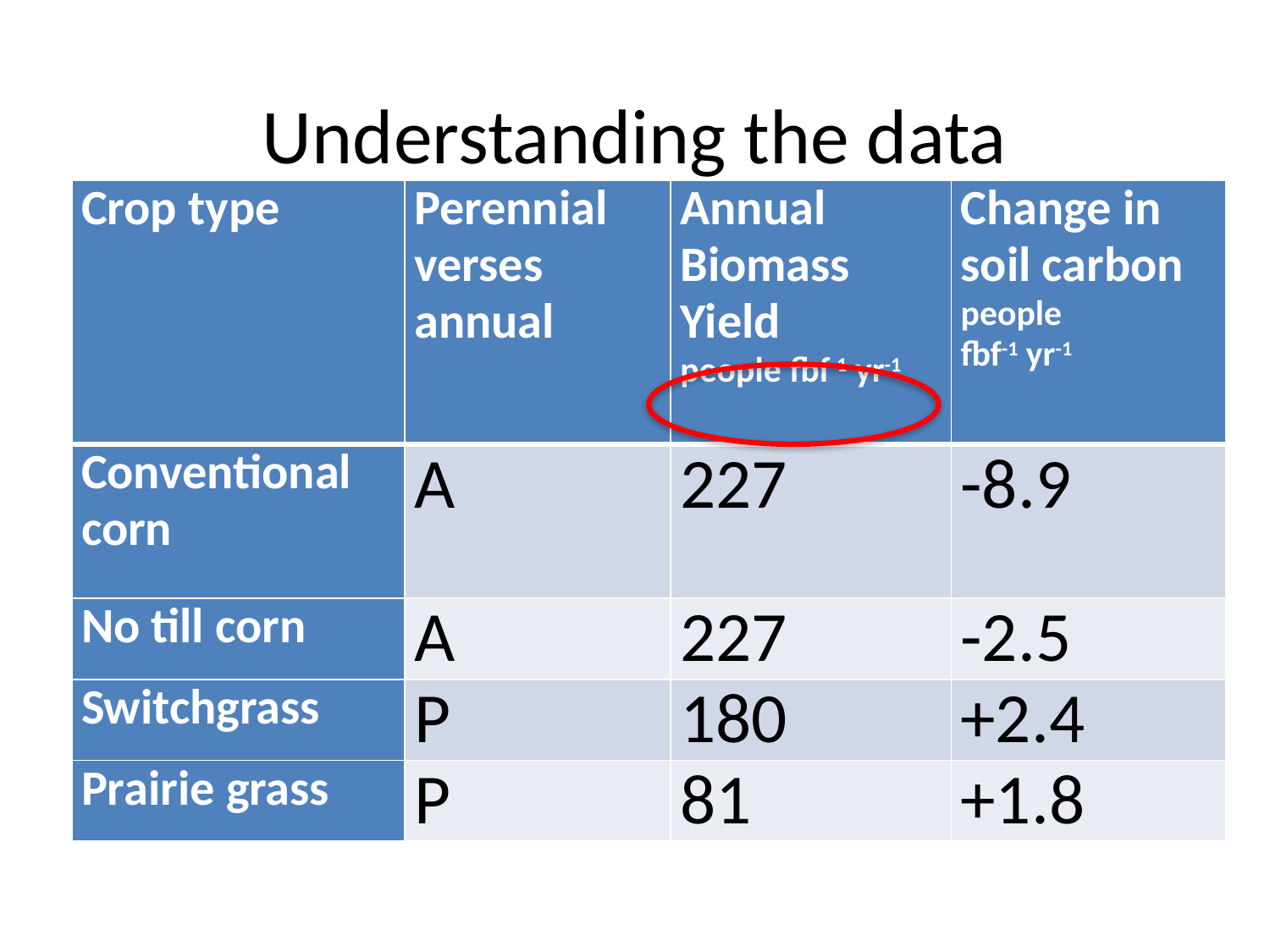

# Understanding the data
| Crop type | Perennial verses annual | Annual Biomass Yield people fbf-1 yr-1 | Change in soil carbon people fbf-1 yr-1 |
| --- | --- | --- | --- |
| Conventional corn | A | 227 | -8.9 |
| No till corn | A | 227 | -2.5 |
| Switchgrass | P | 180 | +2.4 |
| Prairie grass | P | 81 | +1.8 |